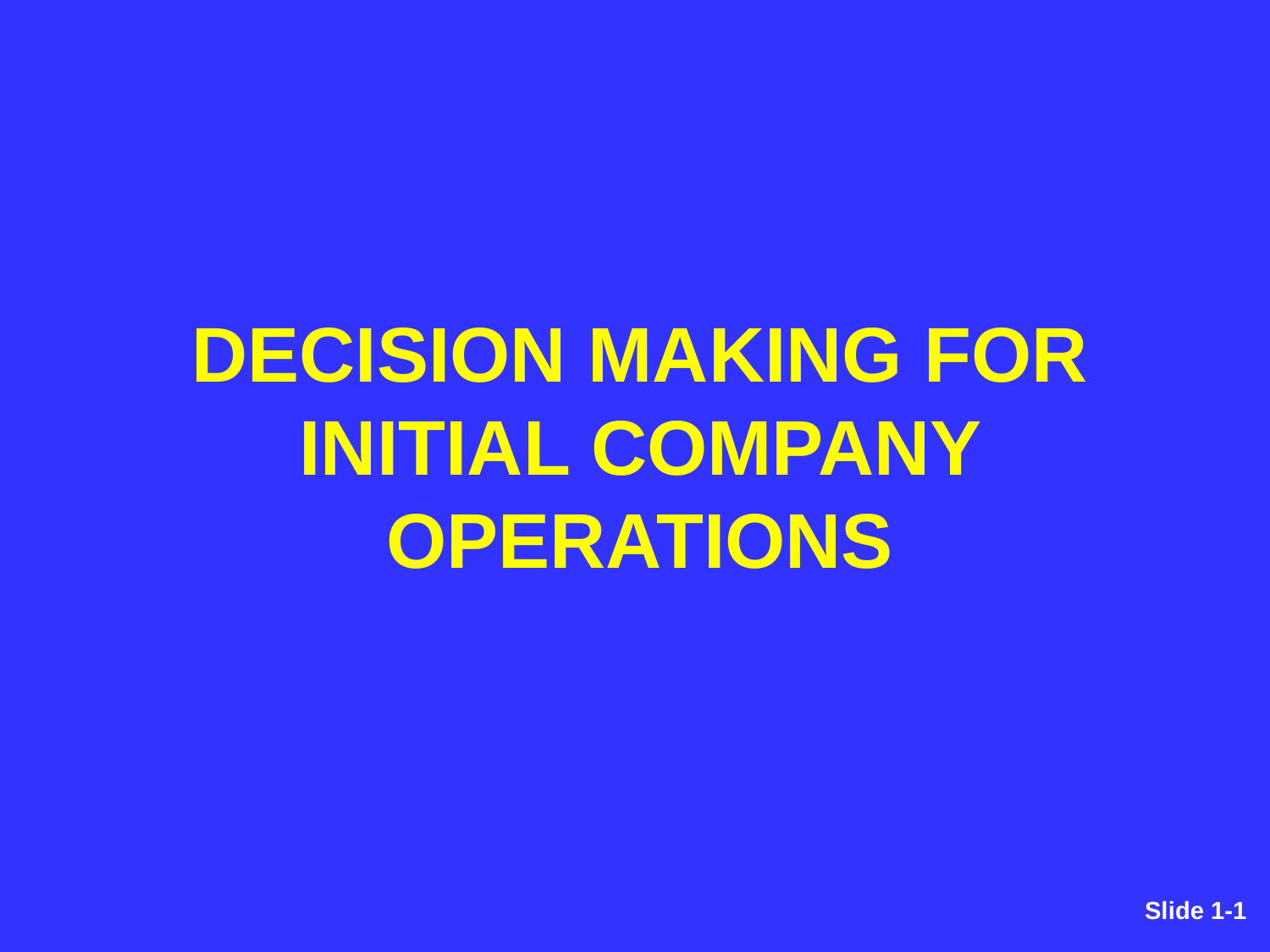

DECISION MAKING FOR INITIAL COMPANY OPERATIONS
Slide 1-1